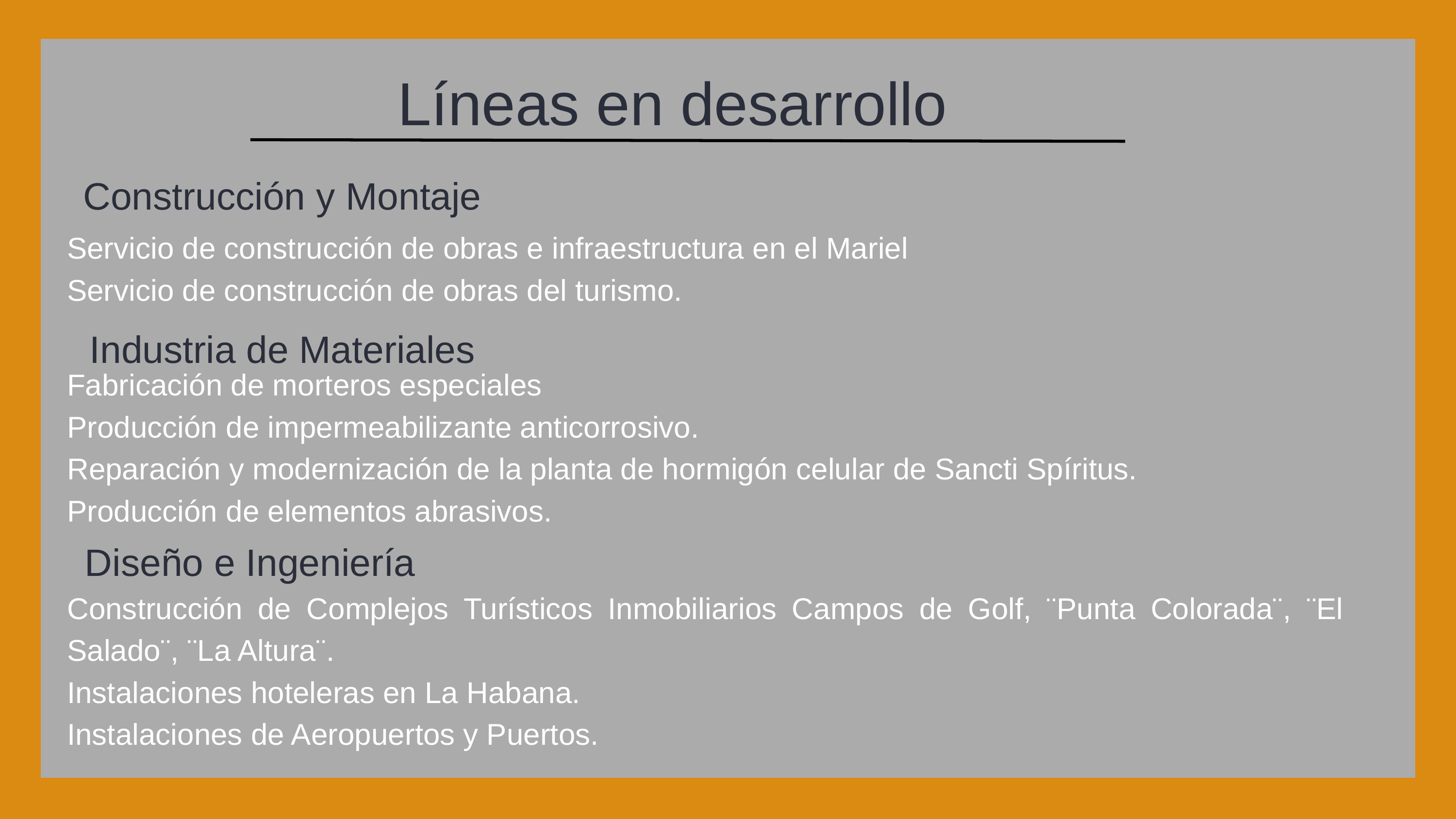

Líneas en desarrollo

Construcción y Montaje

Servicio de construcción de obras e infraestructura en el Mariel
Servicio de construcción de obras del turismo.

Industria de Materiales

Fabricación de morteros especiales
Producción de impermeabilizante anticorrosivo.
Reparación y modernización de la planta de hormigón celular de Sancti Spíritus.
Producción de elementos abrasivos.

Diseño e Ingeniería

Construcción de Complejos Turísticos Inmobiliarios Campos de Golf, ¨Punta Colorada¨, ¨El Salado¨, ¨La Altura¨.
Instalaciones hoteleras en La Habana.
Instalaciones de Aeropuertos y Puertos.